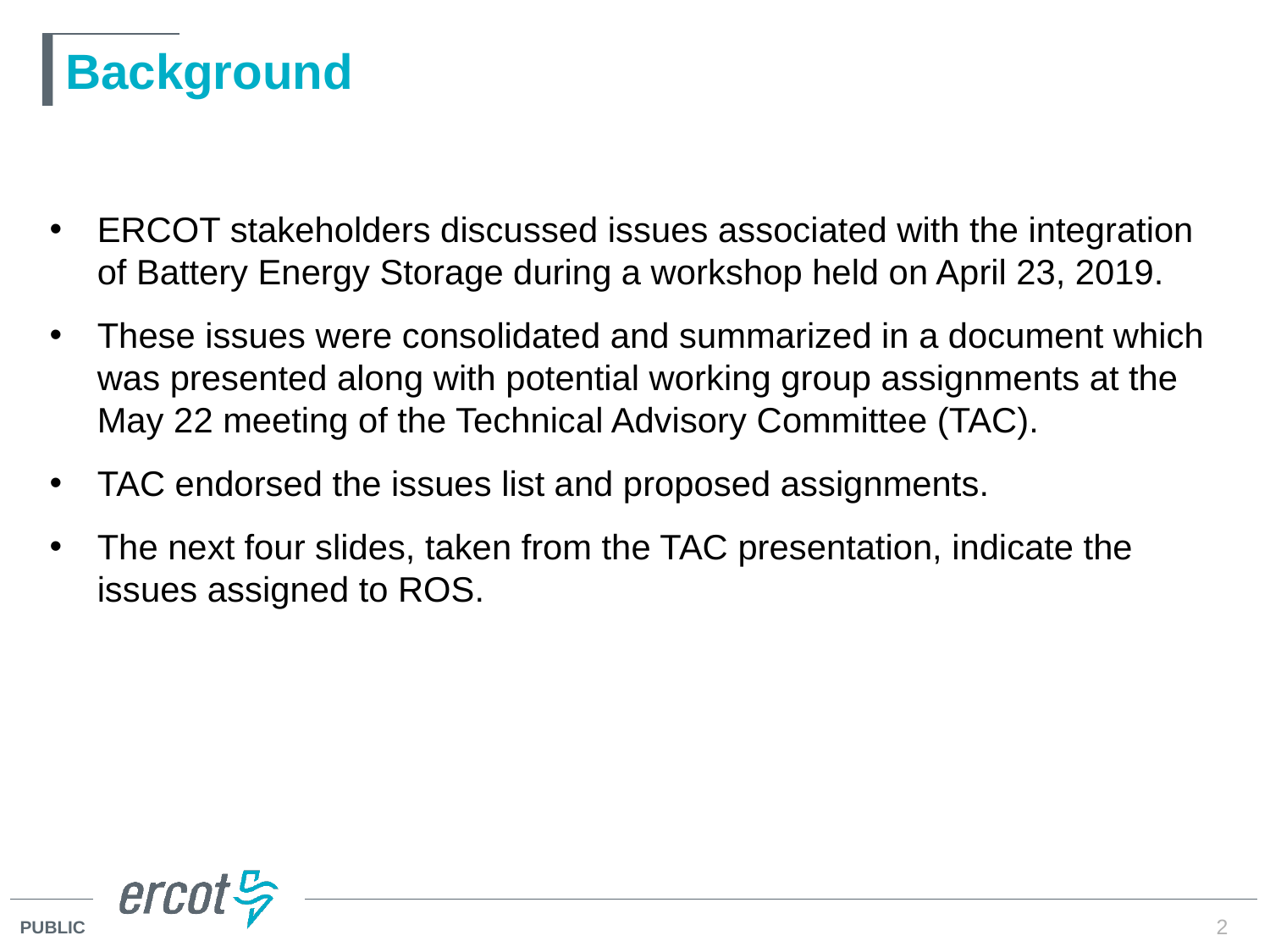

# Background
ERCOT stakeholders discussed issues associated with the integration of Battery Energy Storage during a workshop held on April 23, 2019.
These issues were consolidated and summarized in a document which was presented along with potential working group assignments at the May 22 meeting of the Technical Advisory Committee (TAC).
TAC endorsed the issues list and proposed assignments.
The next four slides, taken from the TAC presentation, indicate the issues assigned to ROS.
2